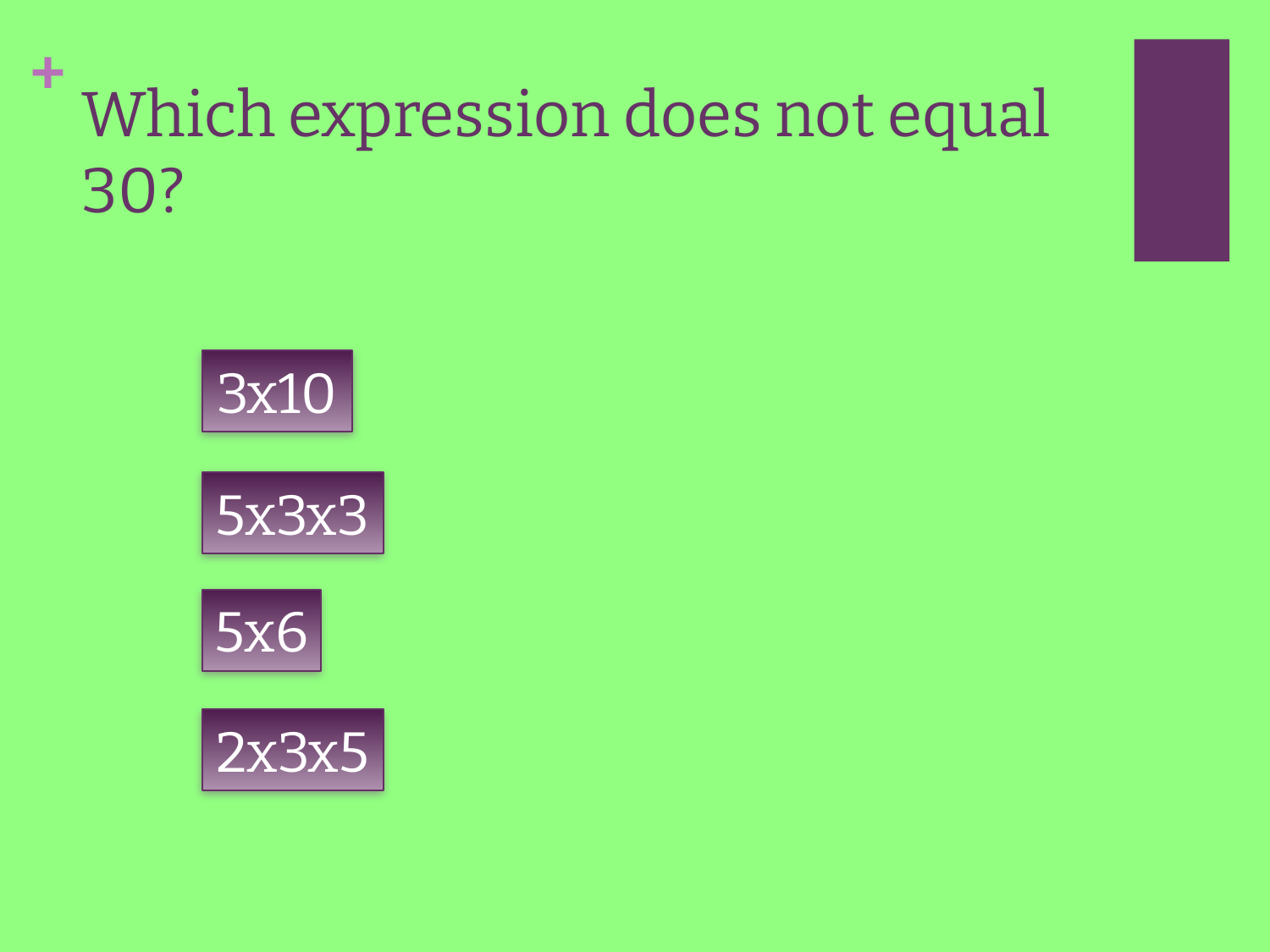

# Which expression does not equal 30?

3x10

5x3x3

5x6

2x3x5